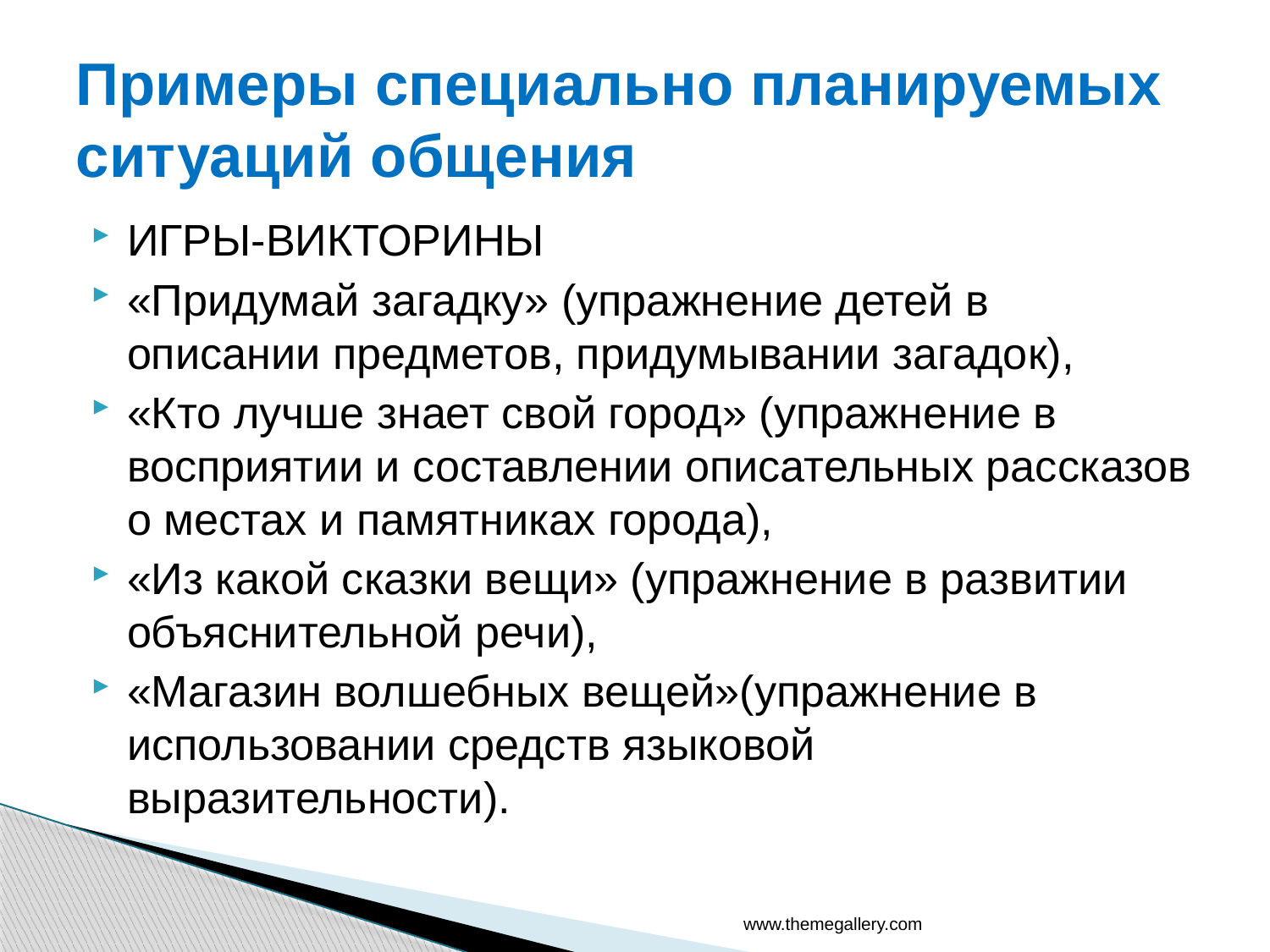

# Примеры специально планируемых ситуаций общения
ИГРЫ-ВИКТОРИНЫ
«Придумай загадку» (упражнение детей в описании предметов, придумывании загадок),
«Кто лучше знает свой город» (упражнение в восприятии и составлении описательных рассказов о местах и памятниках города),
«Из какой сказки вещи» (упражнение в развитии объяснительной речи),
«Магазин волшебных вещей»(упражнение в использовании средств языковой выразительности).

www.themegallery.com